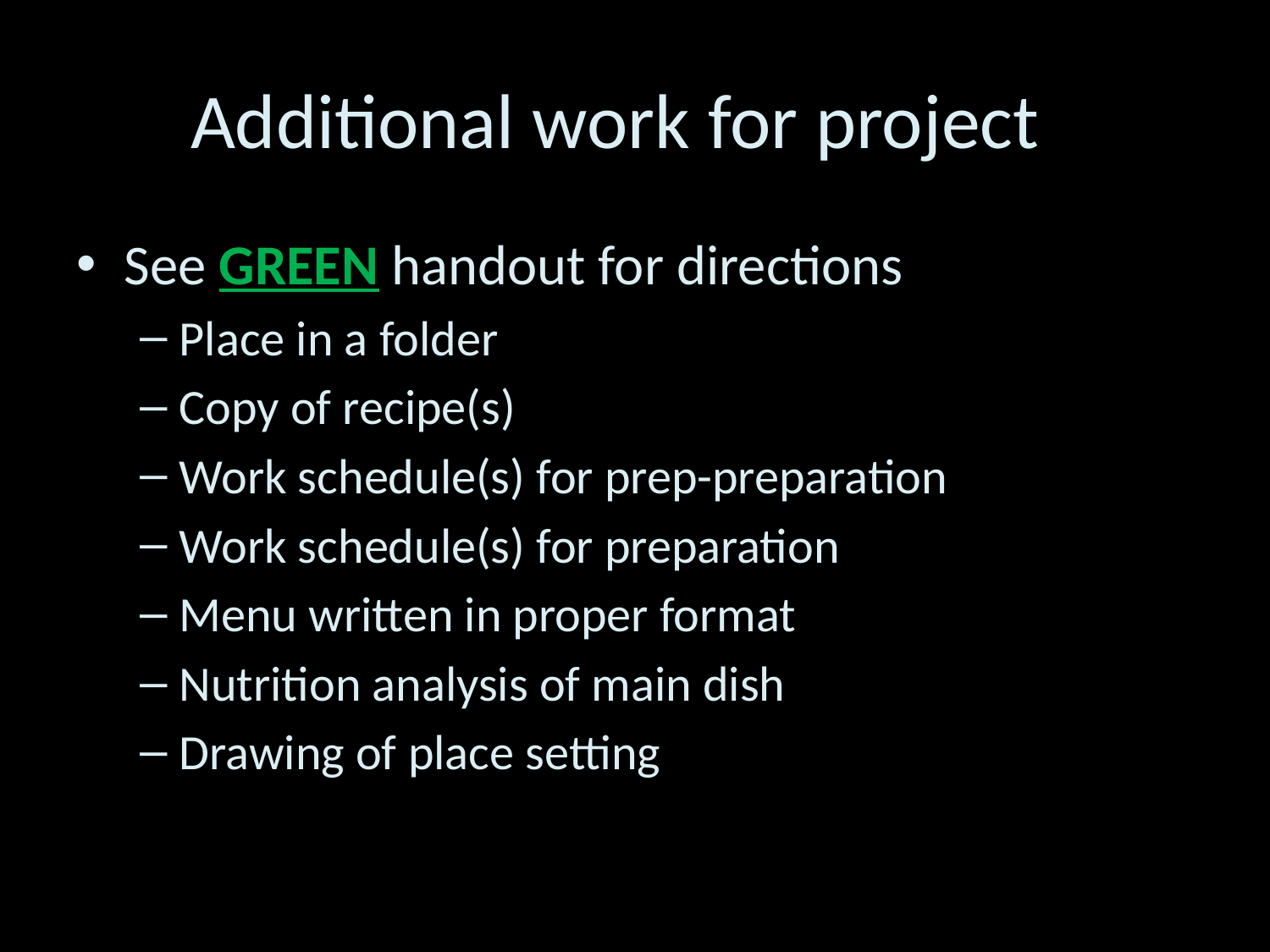

# Additional work for project
See GREEN handout for directions
Place in a folder
Copy of recipe(s)
Work schedule(s) for prep-preparation
Work schedule(s) for preparation
Menu written in proper format
Nutrition analysis of main dish
Drawing of place setting